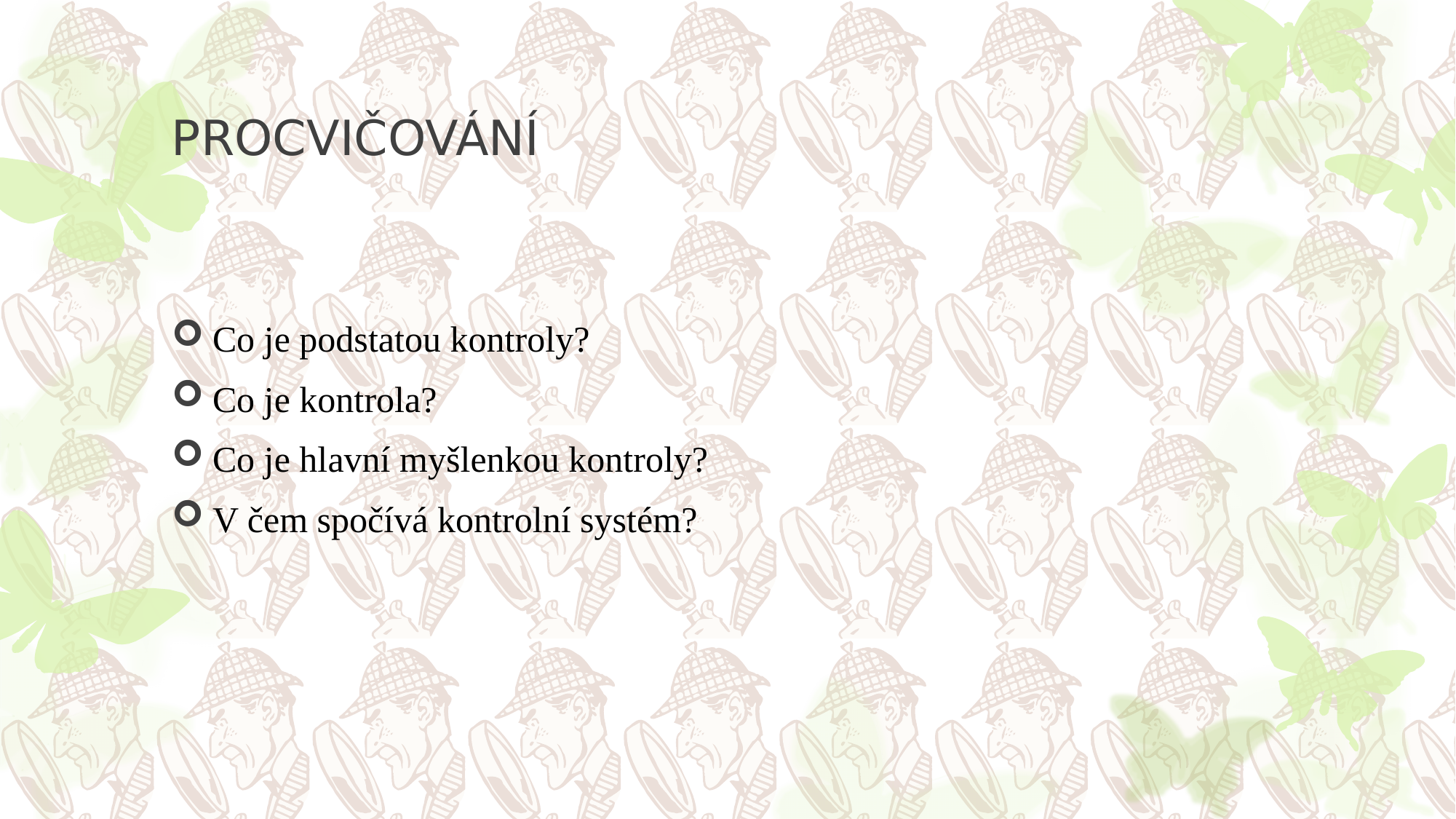

# PROCVIČOVÁNÍ
Co je podstatou kontroly?
Co je kontrola?
Co je hlavní myšlenkou kontroly?
V čem spočívá kontrolní systém?